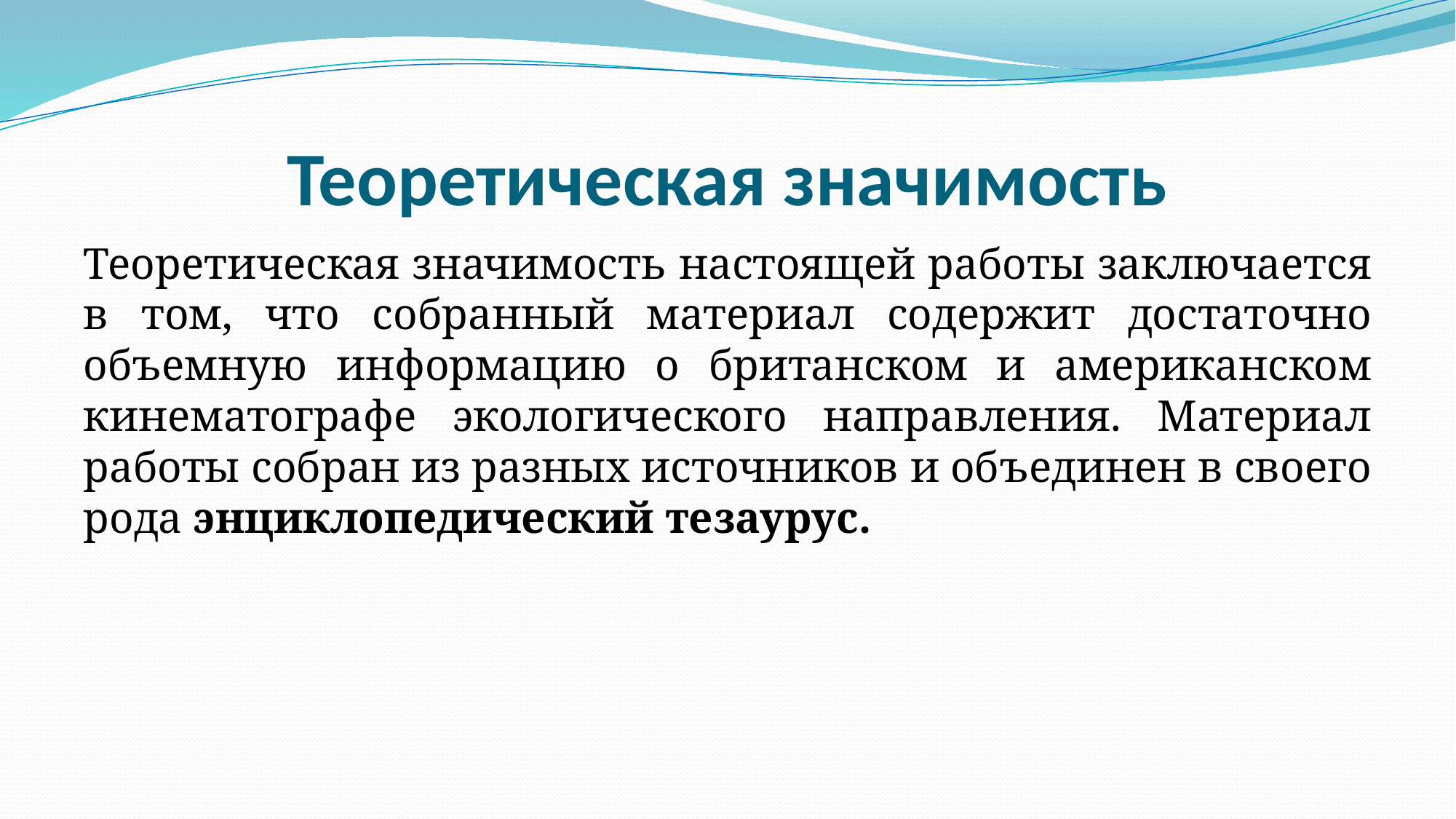

# Теоретическая значимость
Теоретическая значимость настоящей работы заключается в том, что собранный материал содержит достаточно объемную информацию о британском и американском кинематографе экологического направления. Материал работы собран из разных источников и объединен в своего рода энциклопедический тезаурус.